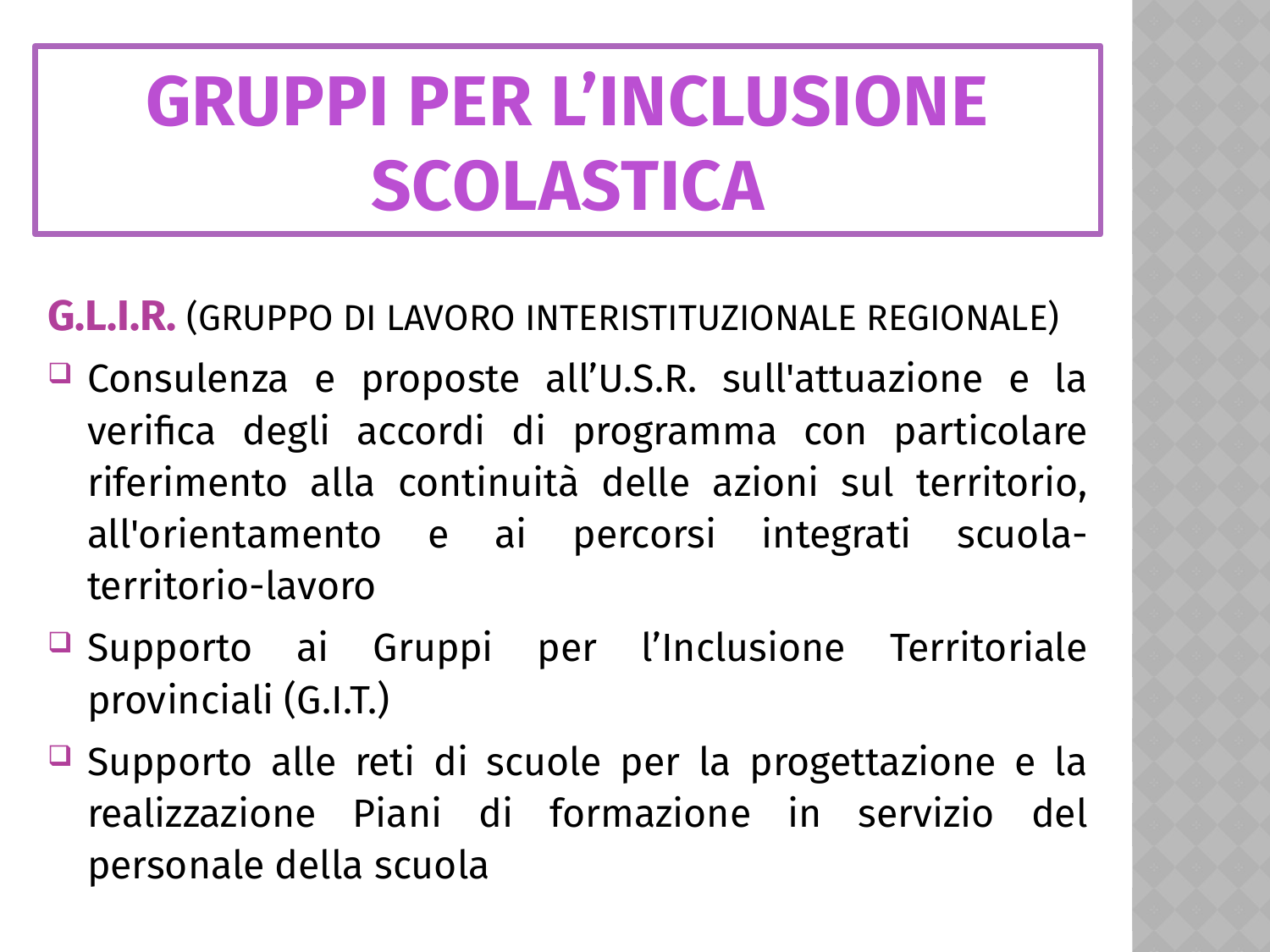

GRUPPI PER L’INCLUSIONE SCOLASTICA
G.L.I.R. (GRUPPO DI LAVORO INTERISTITUZIONALE REGIONALE)
Consulenza e proposte all’U.S.R. sull'attuazione e la verifica degli accordi di programma con particolare riferimento alla continuità delle azioni sul territorio, all'orientamento e ai percorsi integrati scuola-territorio-lavoro
Supporto ai Gruppi per l’Inclusione Territoriale provinciali (G.I.T.)
Supporto alle reti di scuole per la progettazione e la realizzazione Piani di formazione in servizio del personale della scuola